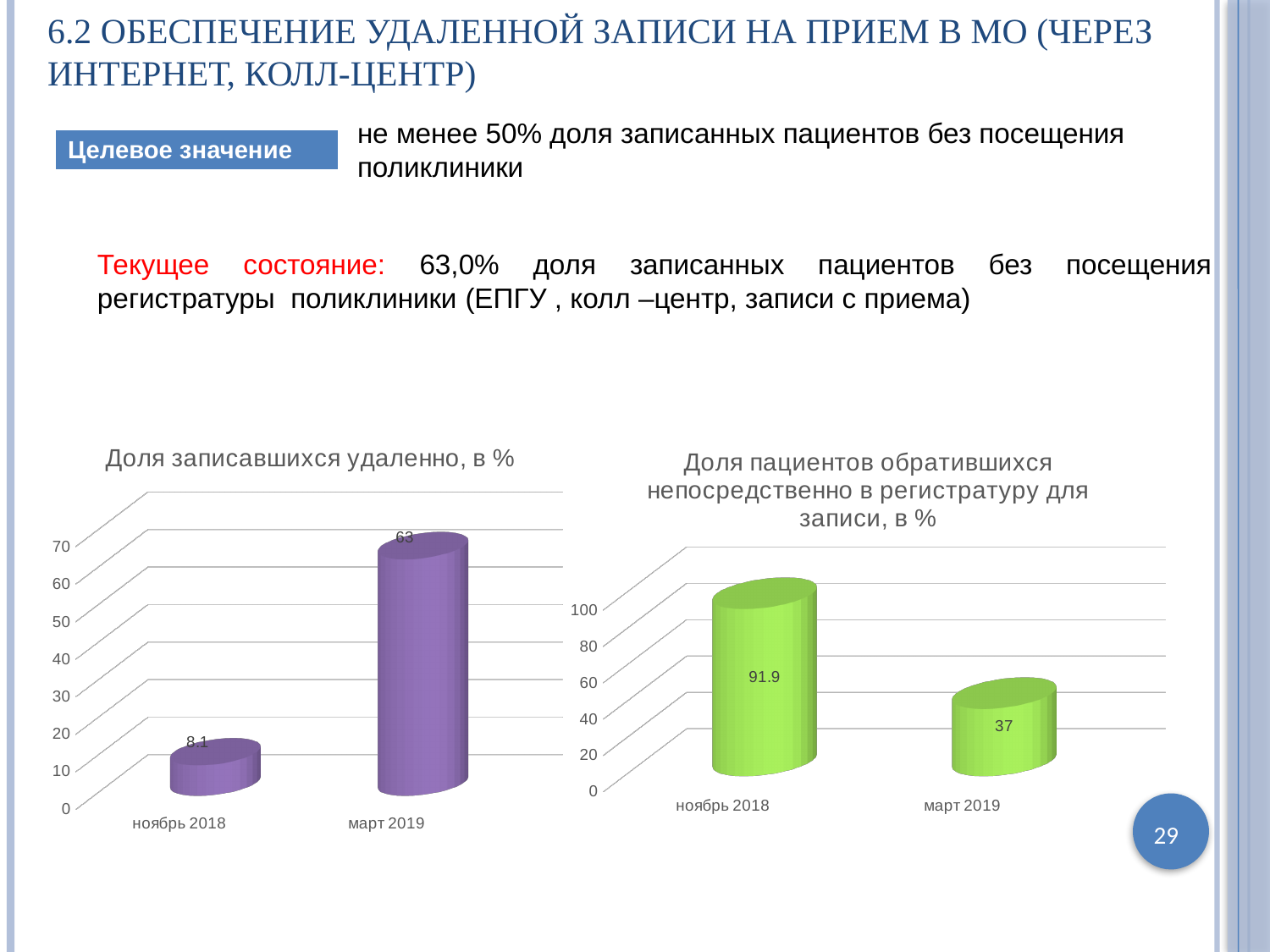

6.2 Обеспечение удаленной записи на прием в МО (через интернет, колл-центр)
не менее 50% доля записанных пациентов без посещения поликлиники
| Целевое значение |
| --- |

Текущее состояние: 63,0% доля записанных пациентов без посещения регистратуры  поликлиники (ЕПГУ , колл –центр, записи с приема)

[unsupported chart]

[unsupported chart]

29